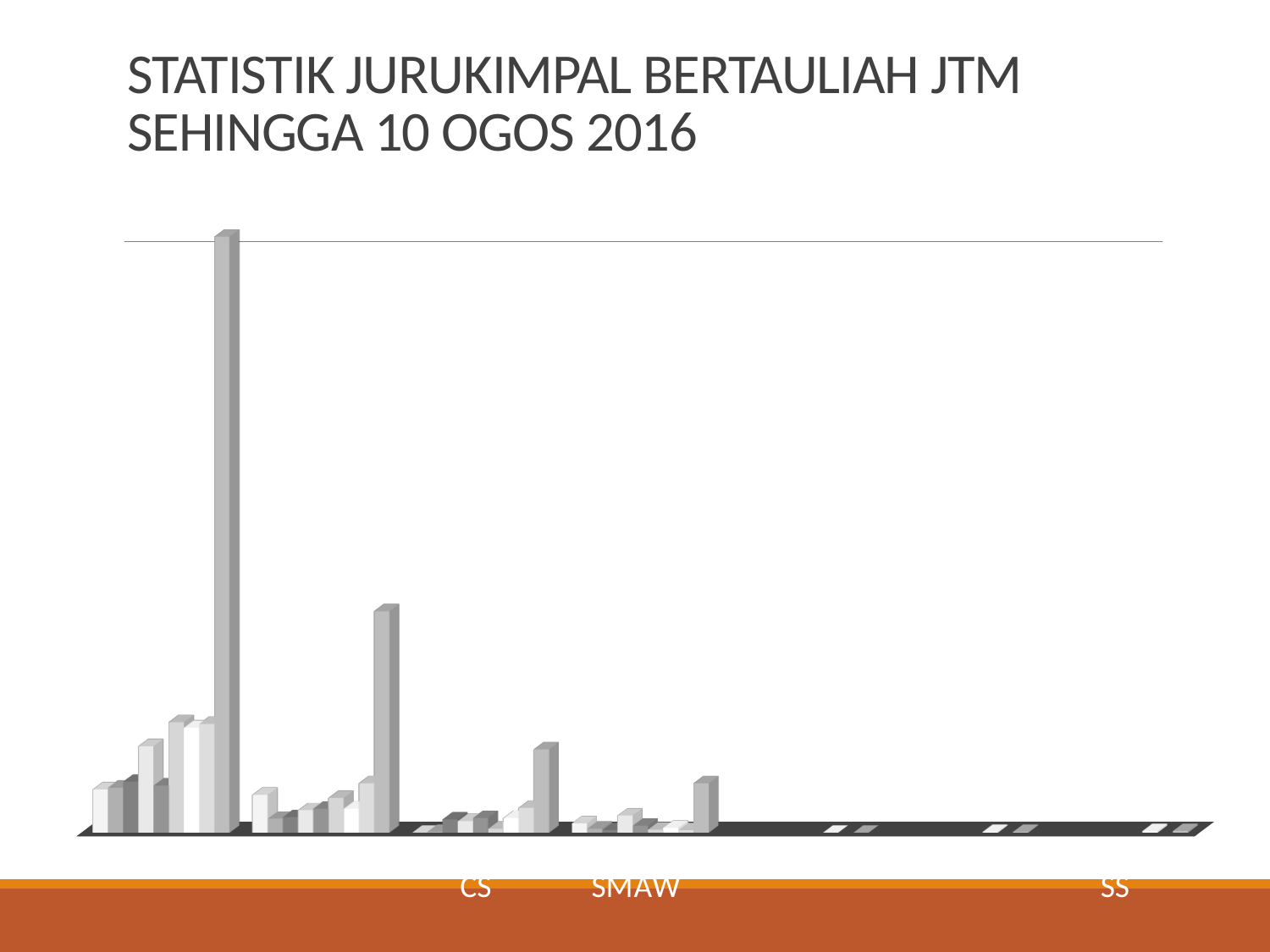

# STATISTIK JURUKIMPAL BERTAULIAH JTM SEHINGGA 10 OGOS 2016

[unsupported chart]